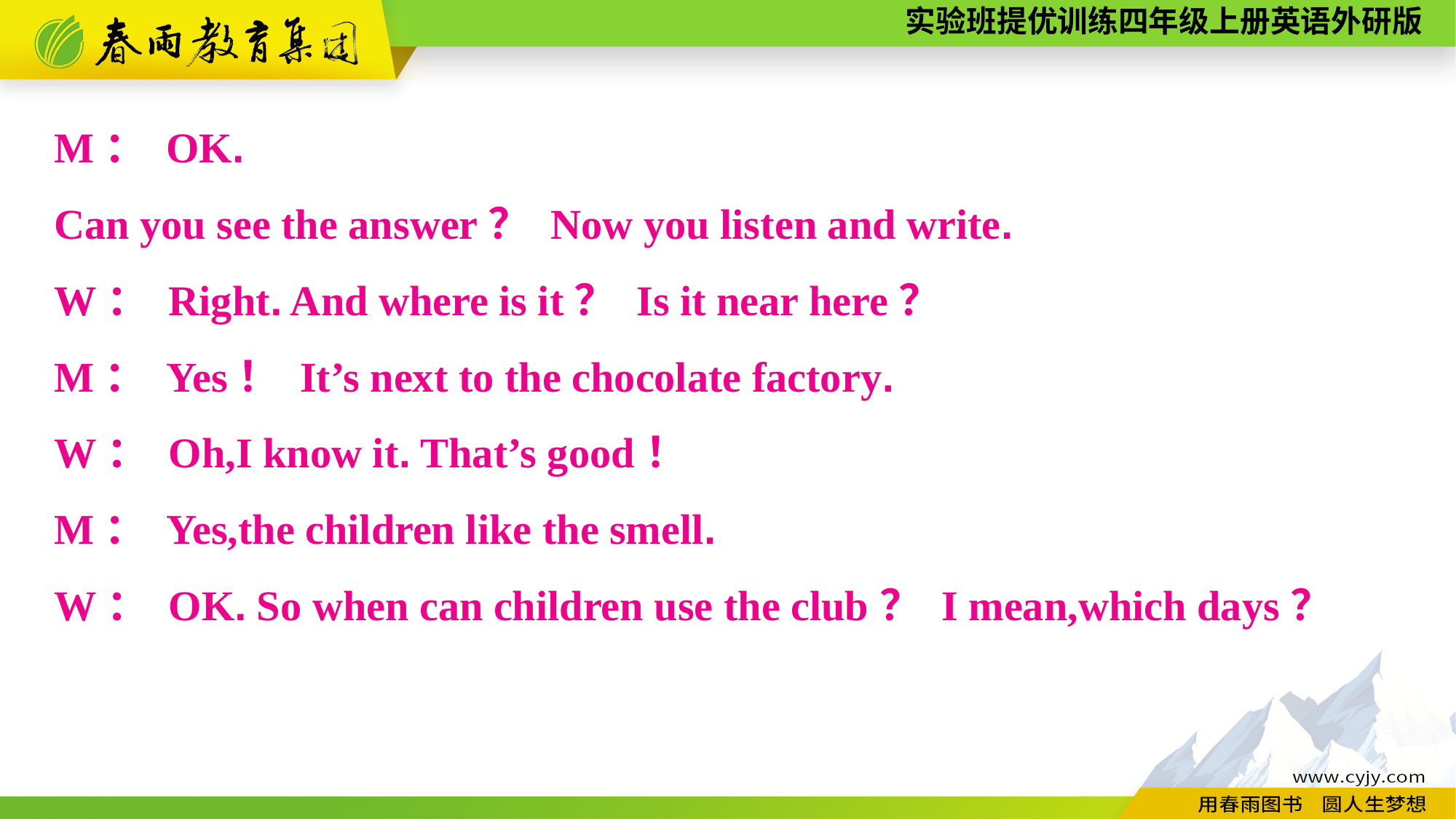

M： OK.
Can you see the answer？ Now you listen and write.
W： Right. And where is it？ Is it near here？
M： Yes！ It’s next to the chocolate factory.
W： Oh,I know it. That’s good！
M： Yes,the children like the smell.
W： OK. So when can children use the club？ I mean,which days？